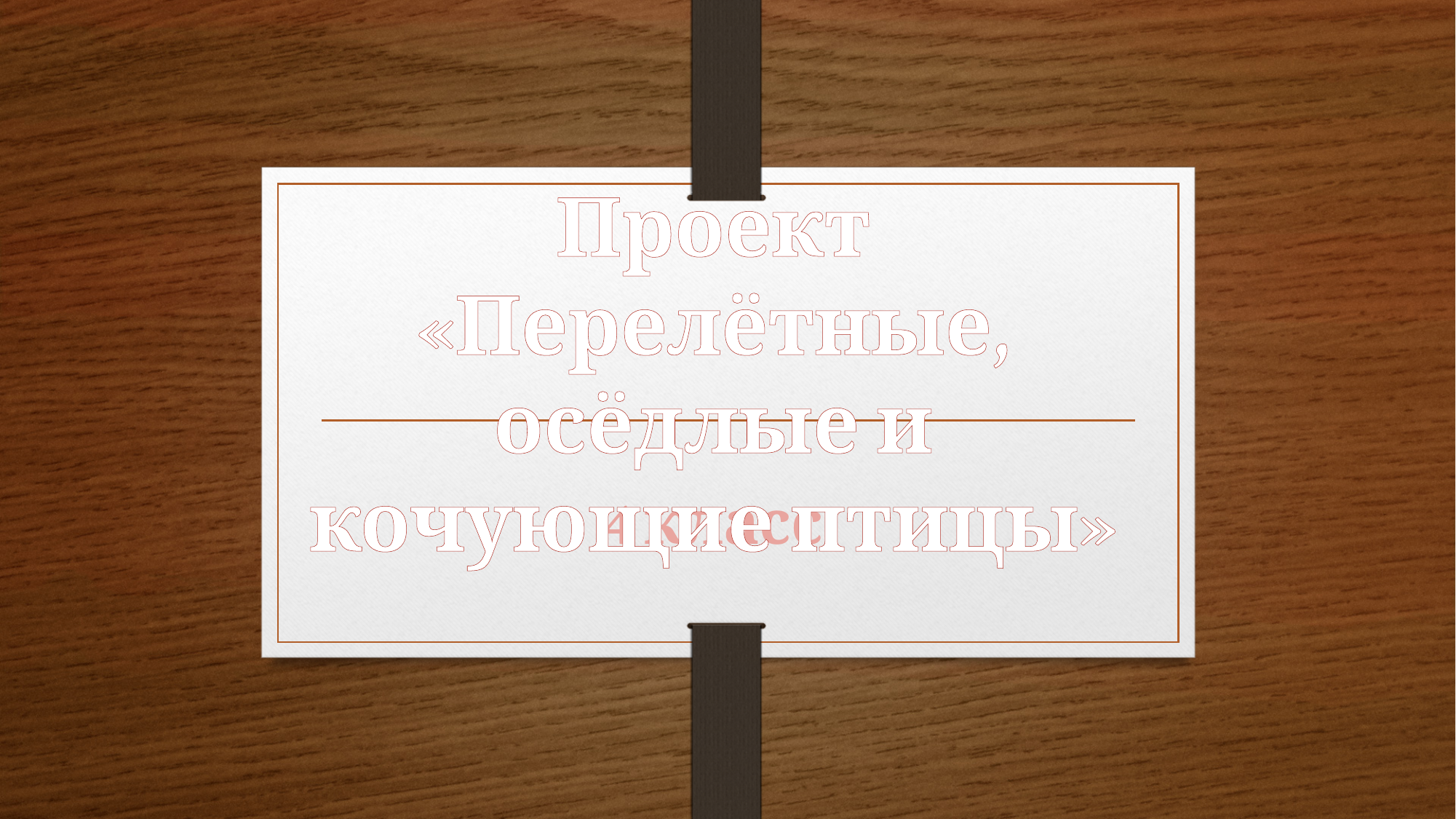

Проект
«Перелётные, осёдлые и кочующие птицы»
4 класс